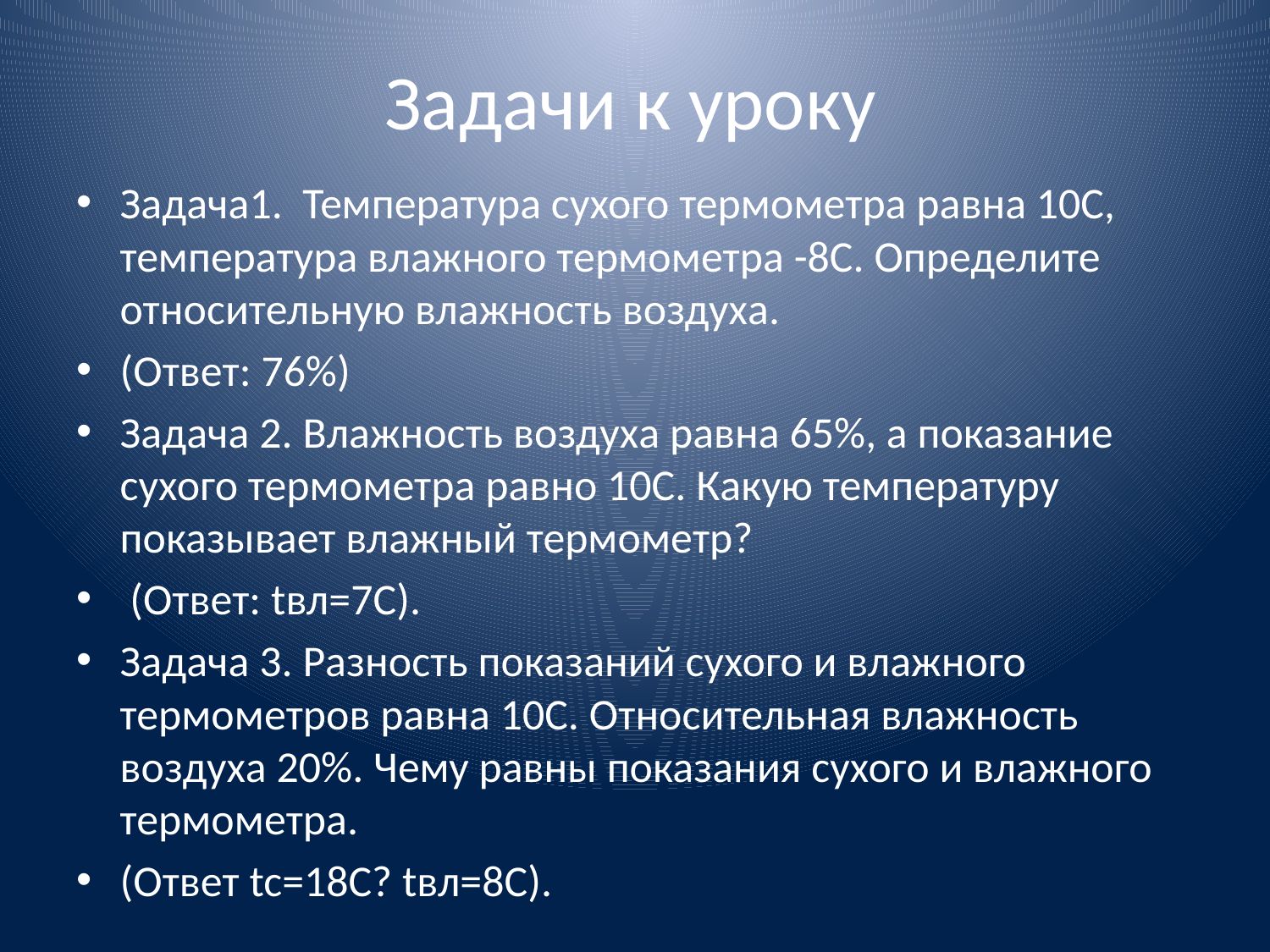

# Задачи к уроку
Задача1.  Температура сухого термометра равна 10С, температура влажного термометра -8С. Определите относительную влажность воздуха.
(Ответ: 76%)
Задача 2. Влажность воздуха равна 65%, а показание сухого термометра равно 10С. Какую температуру показывает влажный термометр?
 (Ответ: tвл=7С).
Задача 3. Разность показаний сухого и влажного термометров равна 10С. Относительная влажность воздуха 20%. Чему равны показания сухого и влажного термометра.
(Ответ tc=18C? tвл=8С).